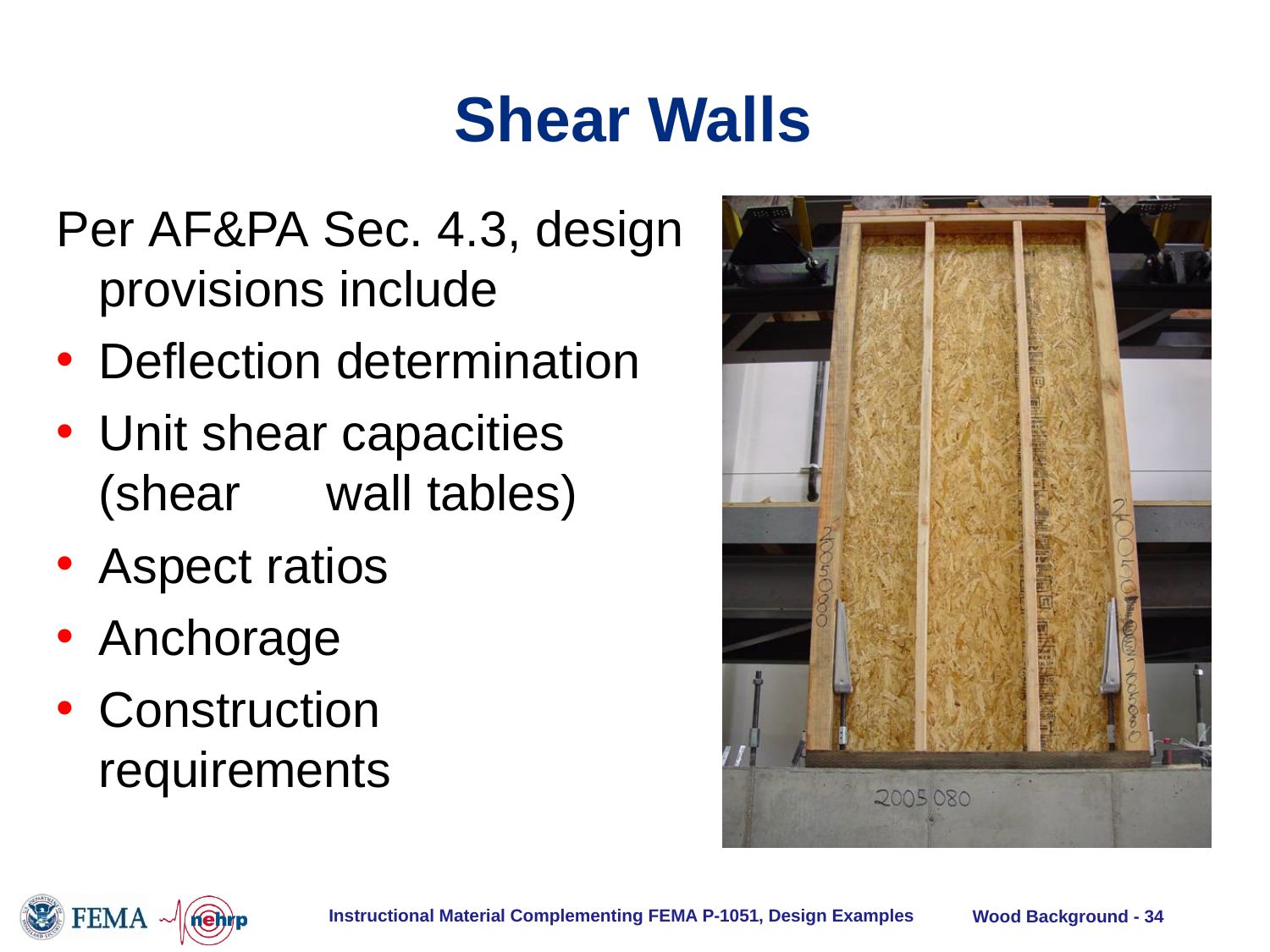

# Shear Walls
Per AF&PA Sec. 4.3, design provisions include
Deflection determination
Unit shear capacities (shear	wall tables)
Aspect ratios
Anchorage
Construction requirements